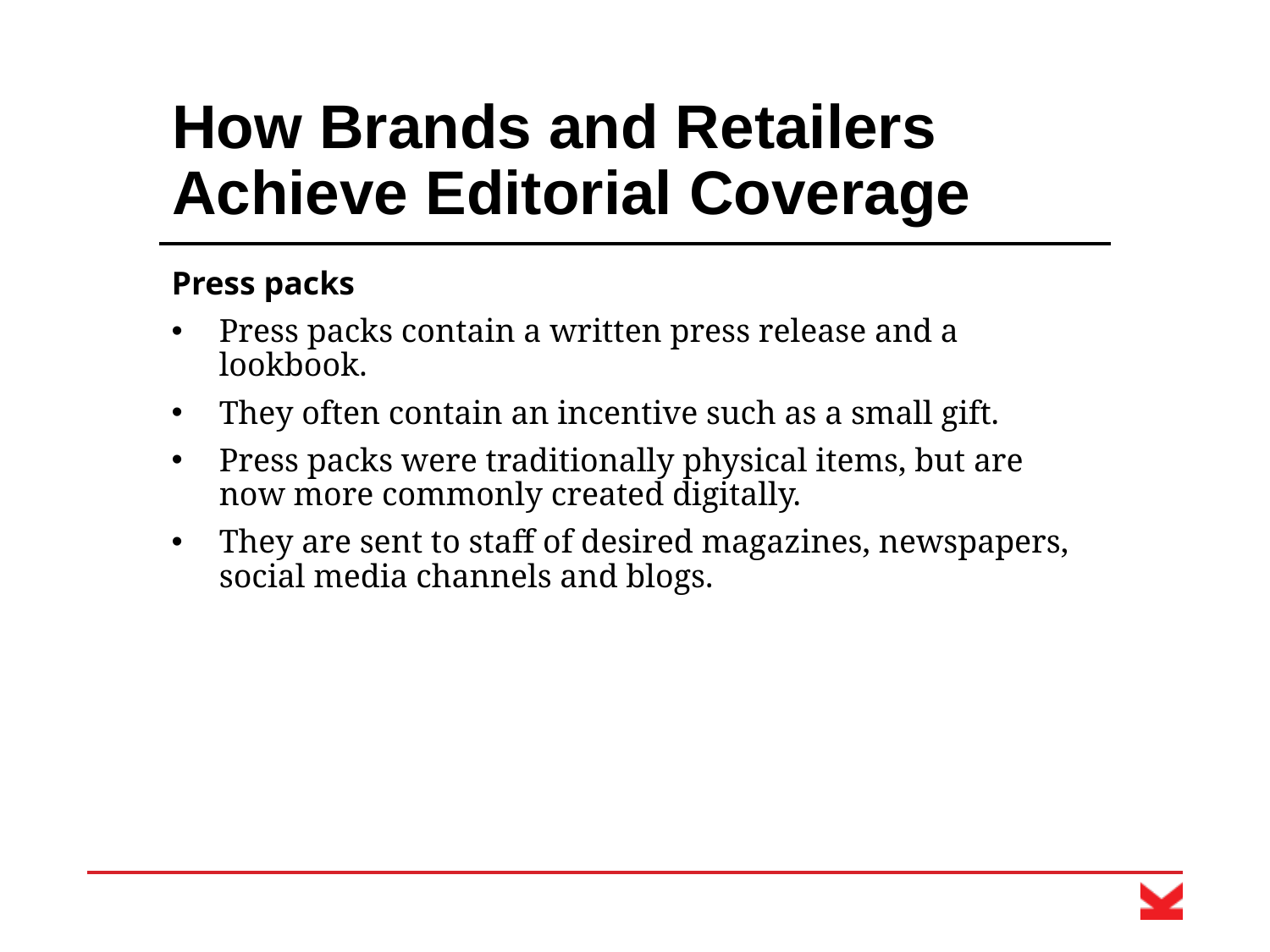

# How Brands and Retailers Achieve Editorial Coverage
Press packs
Press packs contain a written press release and a lookbook.
They often contain an incentive such as a small gift.
Press packs were traditionally physical items, but are now more commonly created digitally.
They are sent to staff of desired magazines, newspapers, social media channels and blogs.